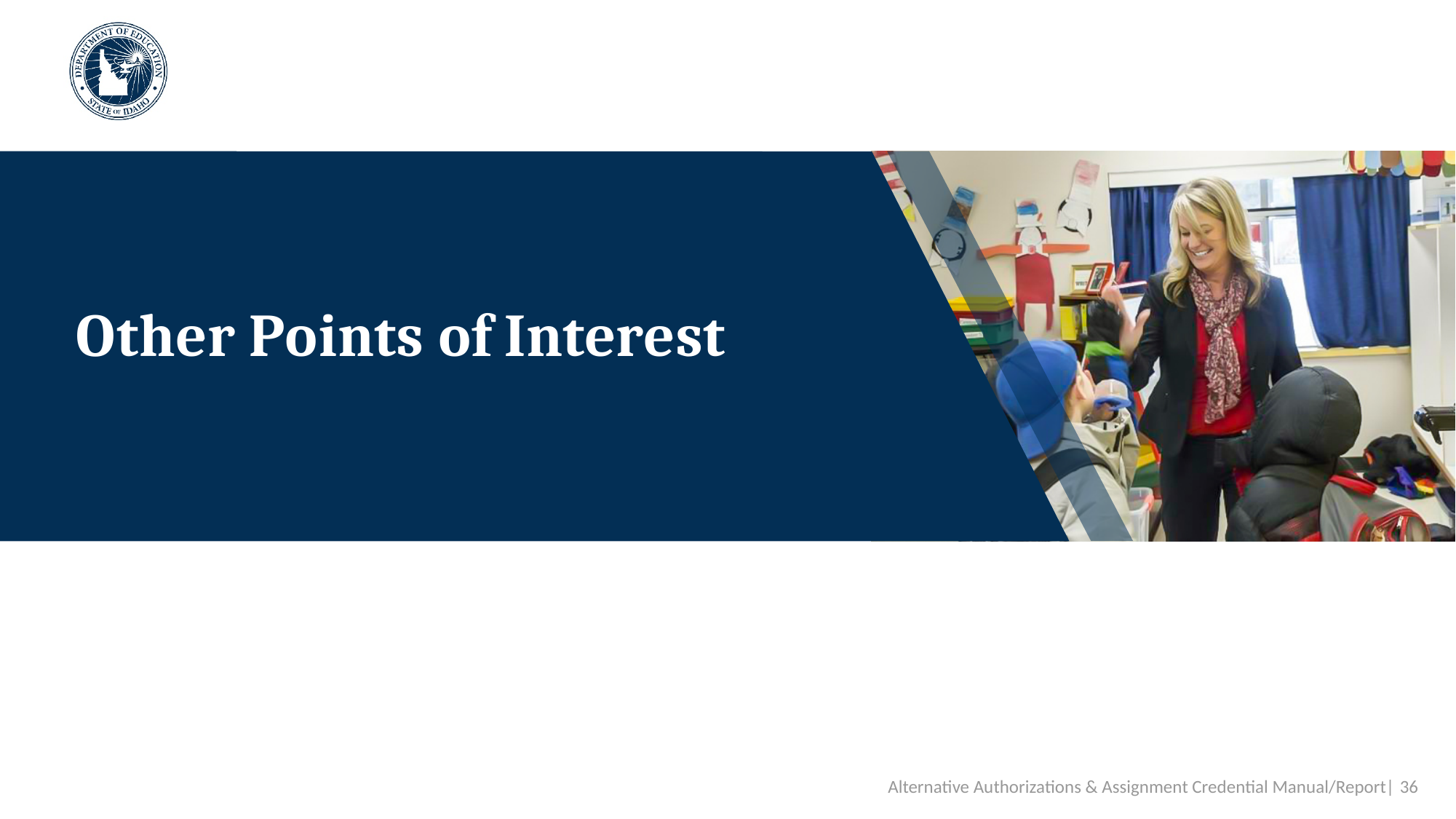

# Other Points of Interest
Alternative Authorizations & Assignment Credential Manual/Report| 36